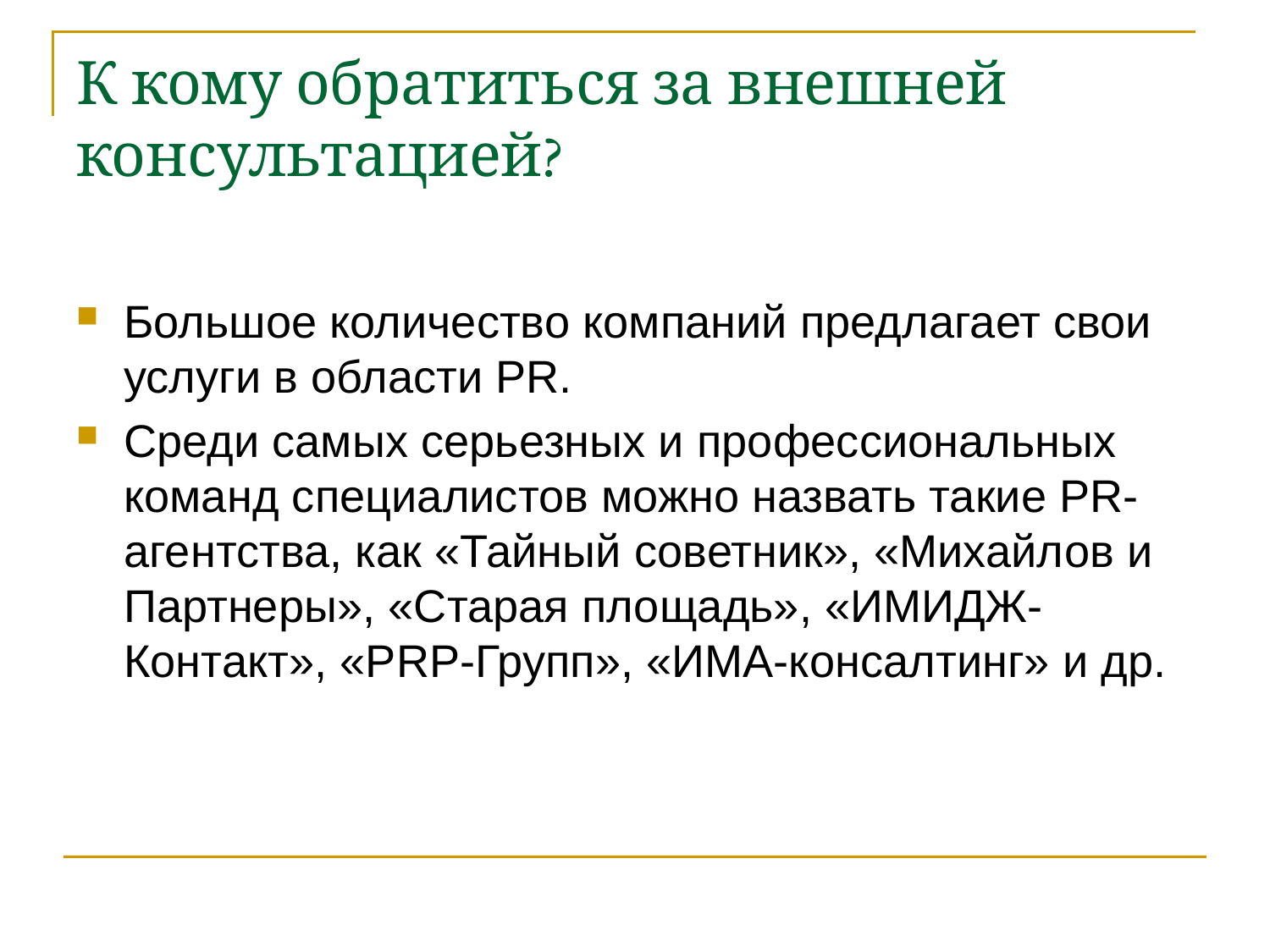

К кому обратиться за внешней консультацией?

Большое количеcтво компаний предлагает свои услуги в области PR.
Среди самых серьезных и профессиональных команд специалистов можно назвать такие PR-агентства, как «Тайный советник», «Михайлов и Партнеры», «Старая площадь», «ИМИДЖ-Контакт», «PRP-Групп», «ИМА-консалтинг» и др.